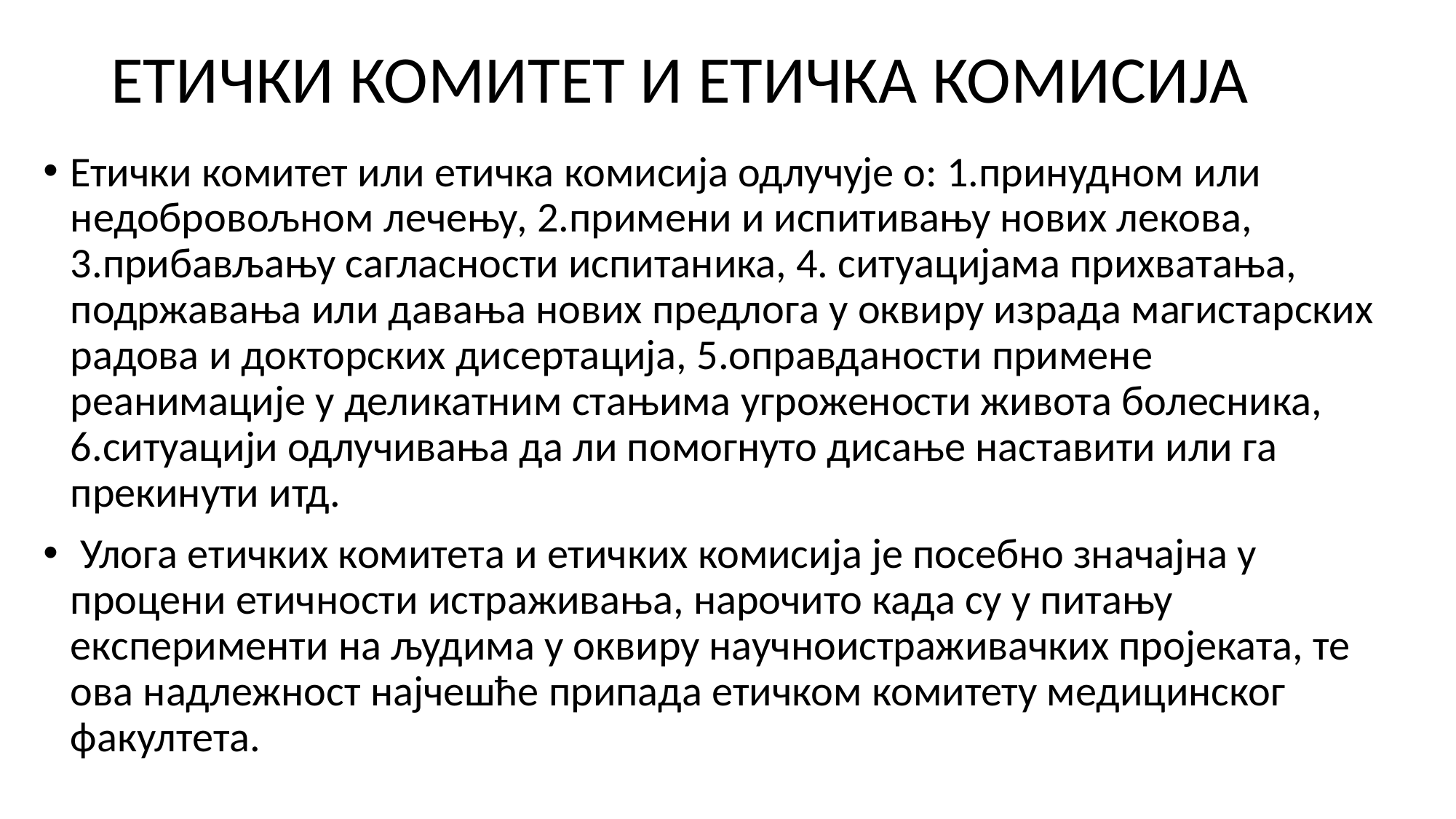

# ЕТИЧКИ КОМИТЕТ И ЕТИЧКА КОМИСИЈА
Етички комитет или етичка комисија одлучује о: 1.принудном или недобровољном лечењу, 2.примени и испитивању нових лекова, 3.прибављању сагласности испитаника, 4. ситуацијама прихватања, подржавања или давања нових предлога у оквиру израда магистарских радова и докторских дисертација, 5.оправданости примене реанимације у деликатним стањима угрожености живота болесника, 6.ситуацији одлучивања да ли помогнуто дисање наставити или га прекинути итд.
 Улога етичких комитета и етичких комисија је посебно значајна у процени етичности истраживања, нарочито када су у питању експерименти на људима у оквиру научноистраживачких пројеката, те ова надлежност најчешће припада етичком комитету медицинског факултета.